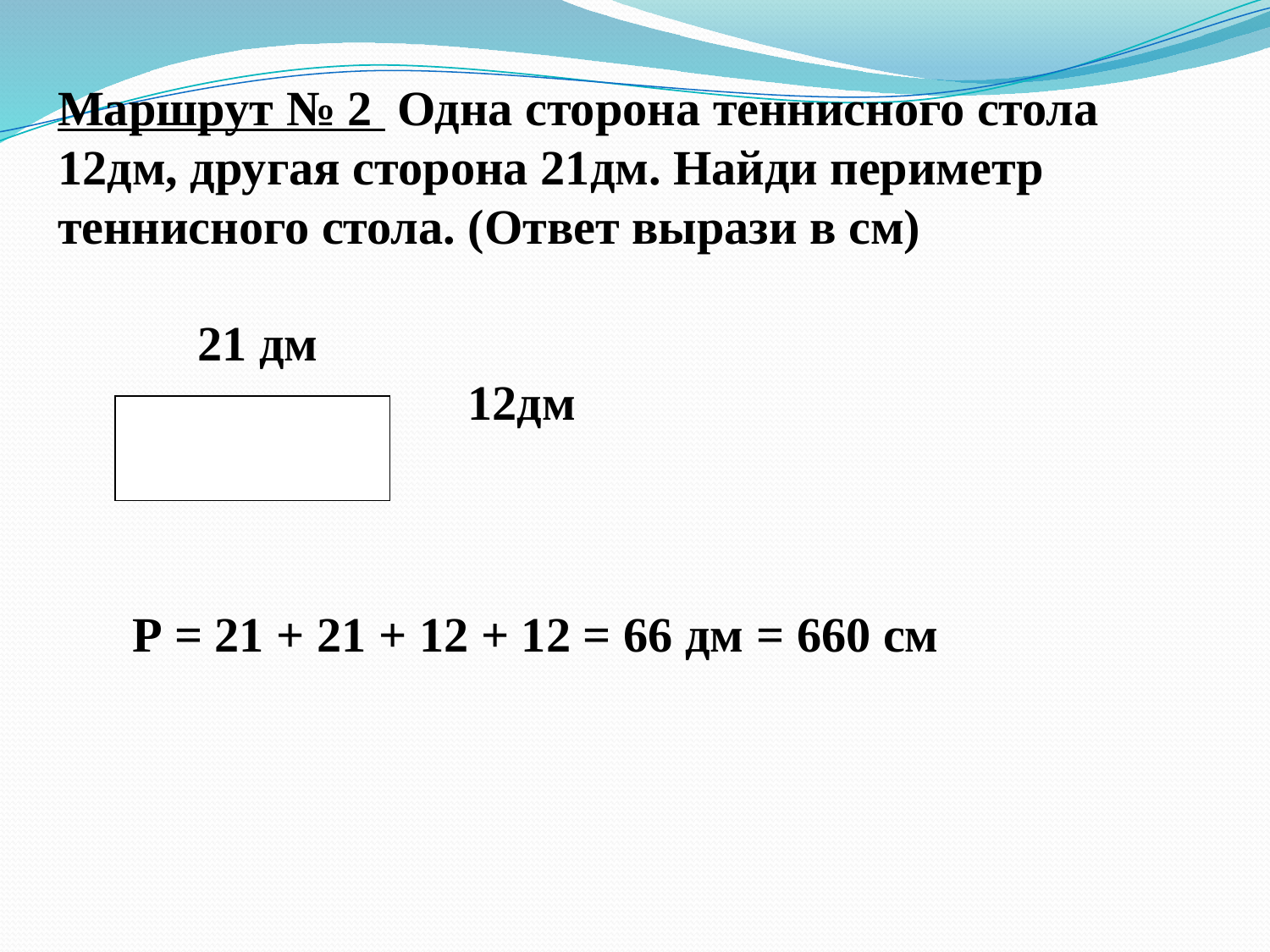

Маршрут № 2  Одна сторона теннисного стола 12дм, другая сторона 21дм. Найди периметр теннисного стола. (Ответ вырази в см)

21 дм
                      12дм

Р = 21 + 21 + 12 + 12 = 66 дм = 660 см